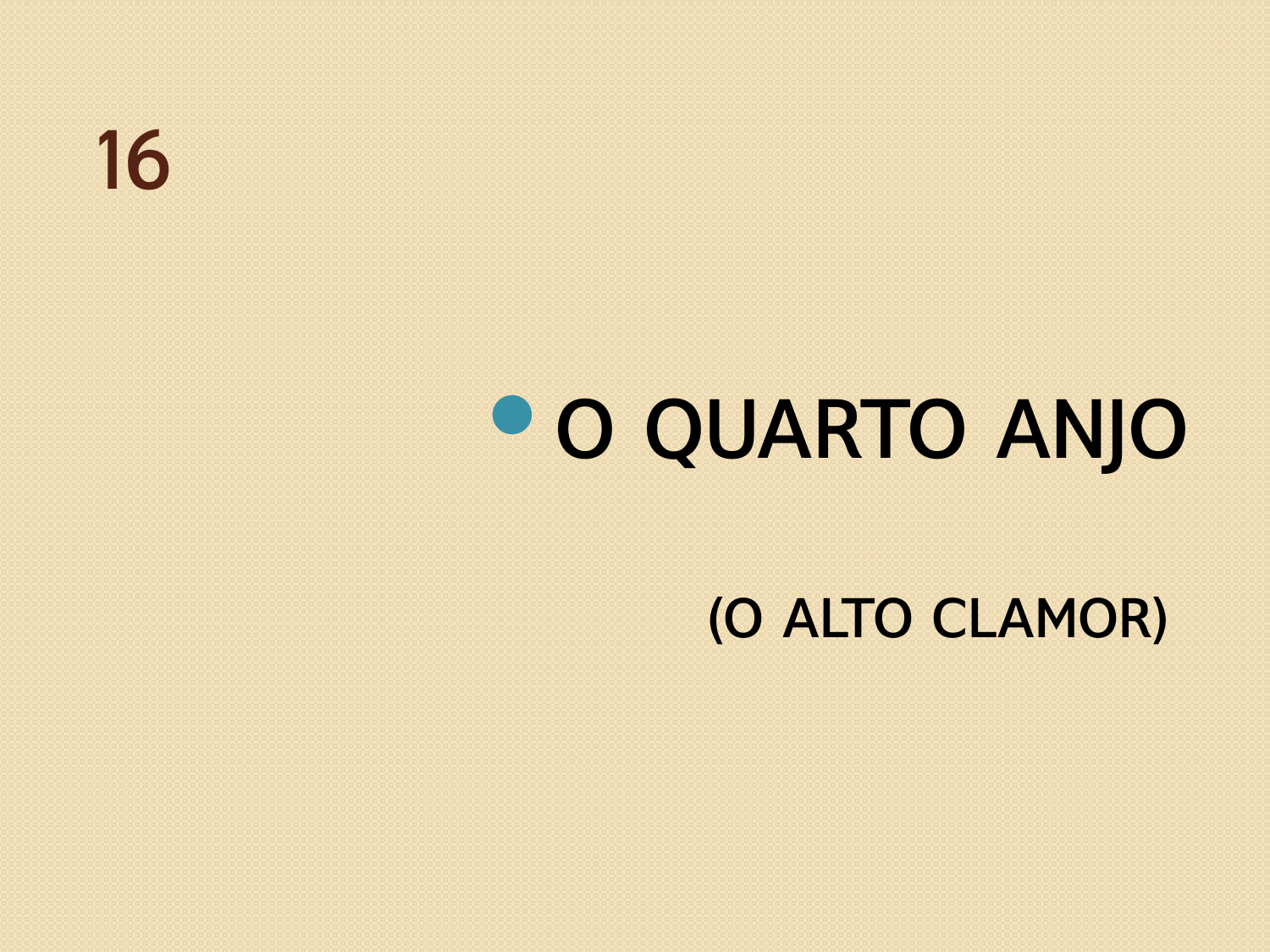

16
O QUARTO ANJO

(O ALTO CLAMOR)